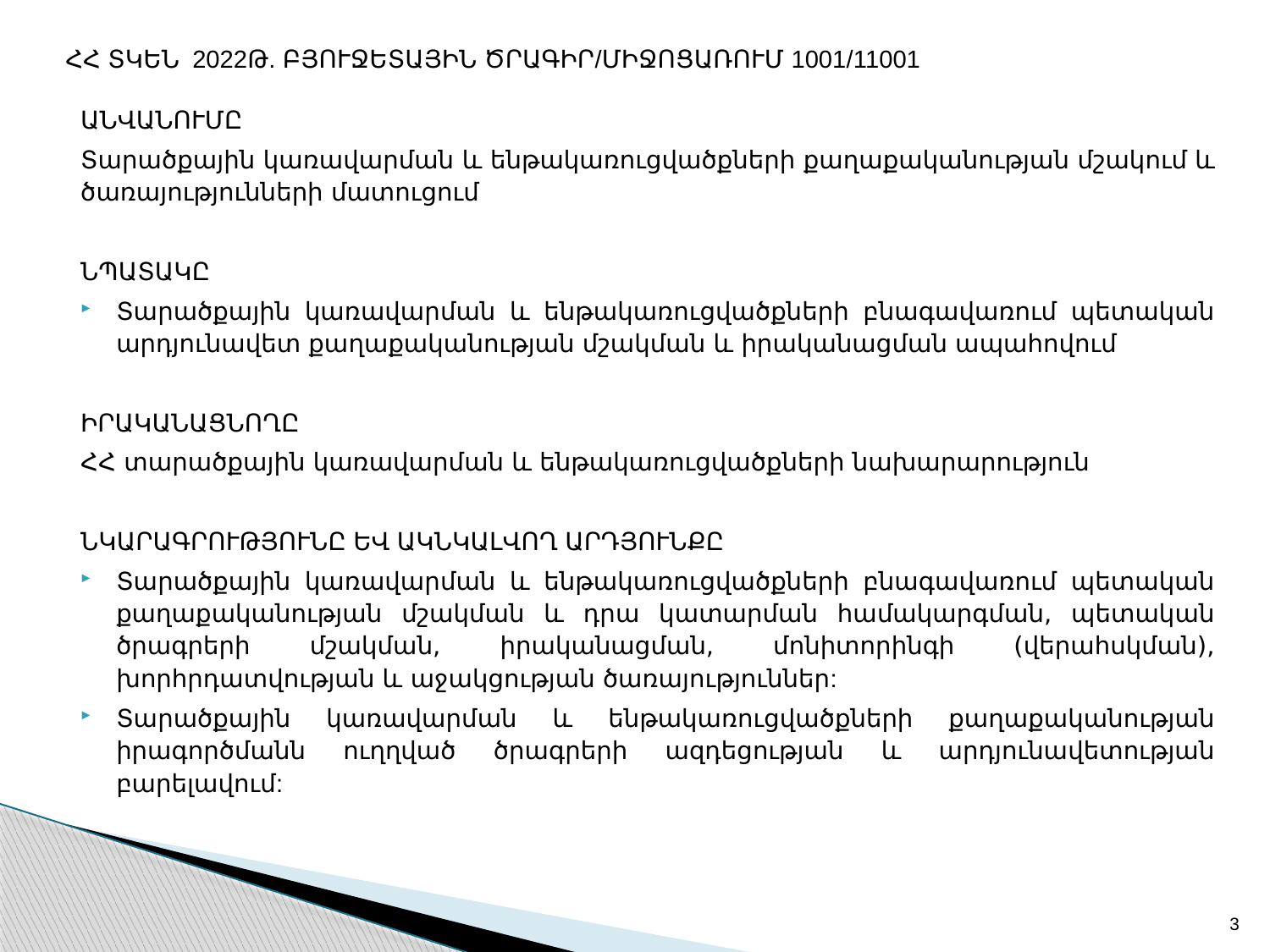

# ՀՀ ՏԿԵՆ 	2022Թ. ԲՅՈՒՋԵՏԱՅԻՆ ԾՐԱԳԻՐ/ՄԻՋՈՑԱՌՈՒՄ 1001/11001
ԱՆՎԱՆՈՒՄԸ
Տարածքային կառավարման և ենթակառուցվածքների քաղաքականության մշակում և ծառայությունների մատուցում

ՆՊԱՏԱԿԸ
Տարածքային կառավարման և ենթակառուցվածքների բնագավառում պետական արդյունավետ քաղաքականության մշակման և իրականացման ապահովում

ԻՐԱԿԱՆԱՑՆՈՂԸ
ՀՀ տարածքային կառավարման և ենթակառուցվածքների նախարարություն

ՆԿԱՐԱԳՐՈՒԹՅՈՒՆԸ ԵՎ ԱԿՆԿԱԼՎՈՂ ԱՐԴՅՈՒՆՔԸ
Տարածքային կառավարման և ենթակառուցվածքների բնագավառում պետական քաղաքականության մշակման և դրա կատարման համակարգման, պետական ծրագրերի մշակման, իրականացման, մոնիտորինգի (վերահսկման), խորհրդատվության և աջակցության ծառայություններ:
Տարածքային կառավարման և ենթակառուցվածքների քաղաքականության իրագործմանն ուղղված ծրագրերի ազդեցության և արդյունավետության բարելավում:
3